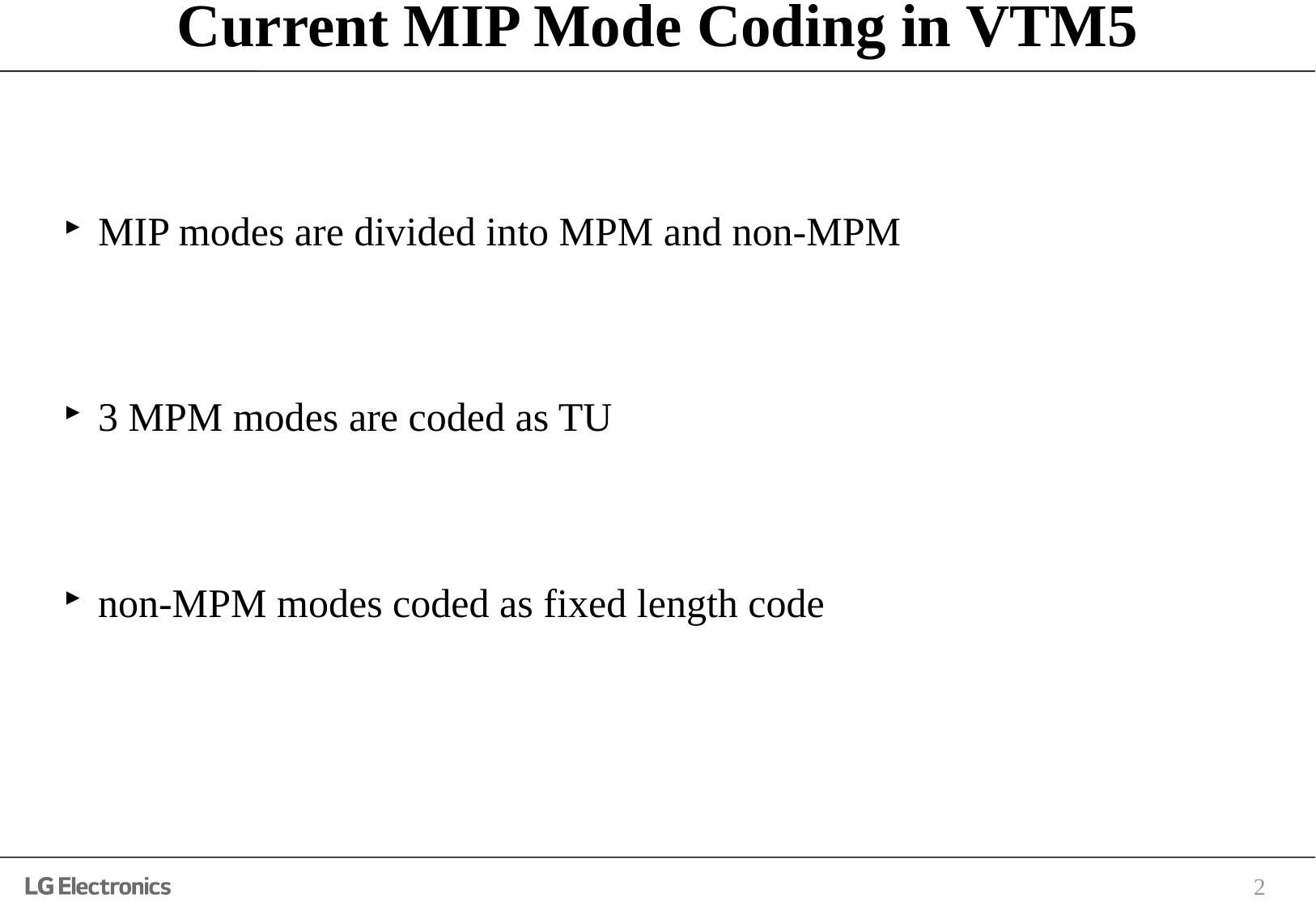

# Current MIP Mode Coding in VTM5

MIP modes are divided into MPM and non-MPM

3 MPM modes are coded as TU

non-MPM modes coded as fixed length code
2